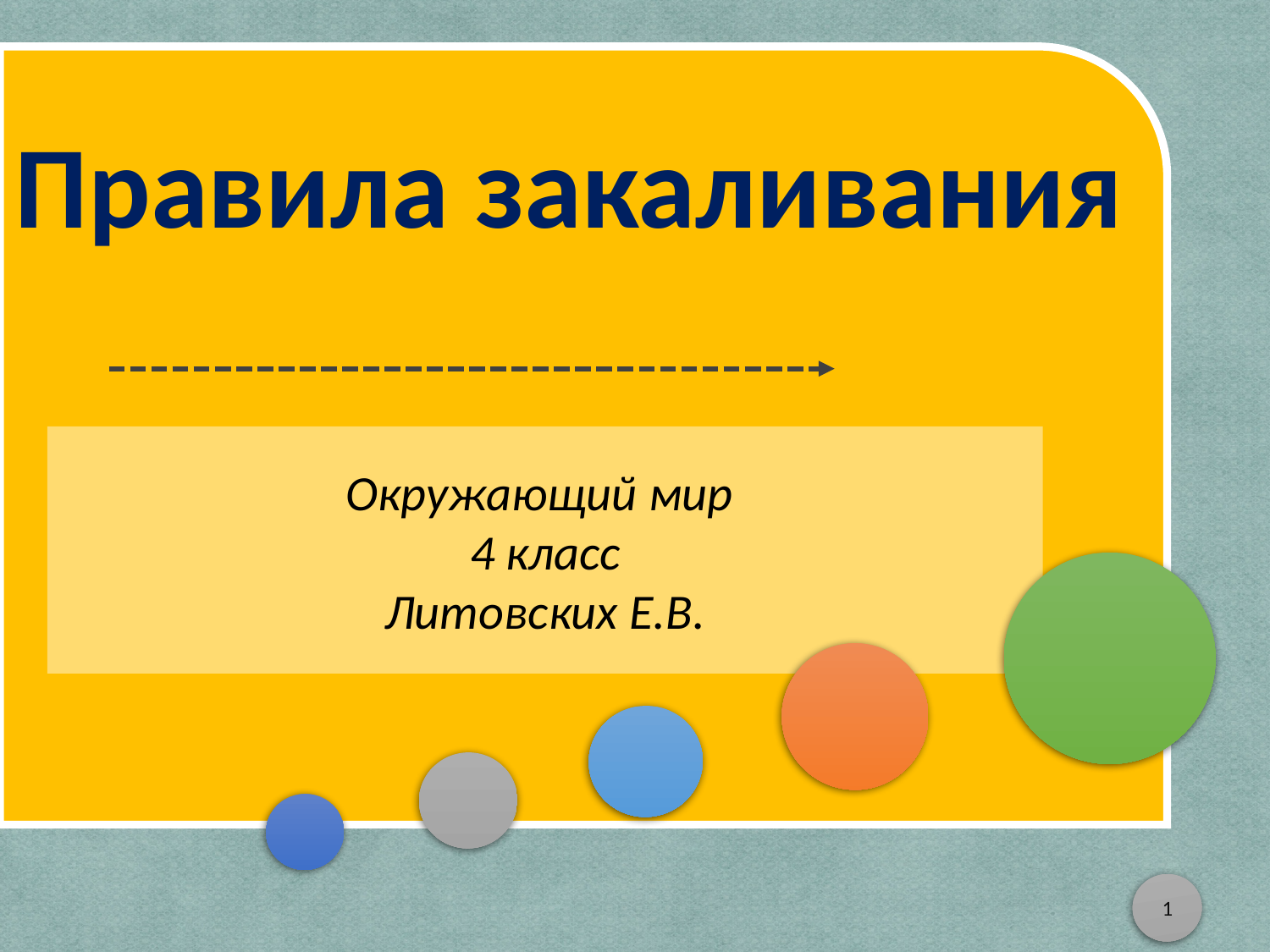

Правила закаливания
Окружающий мир
4 класс
Литовских Е.В.

1